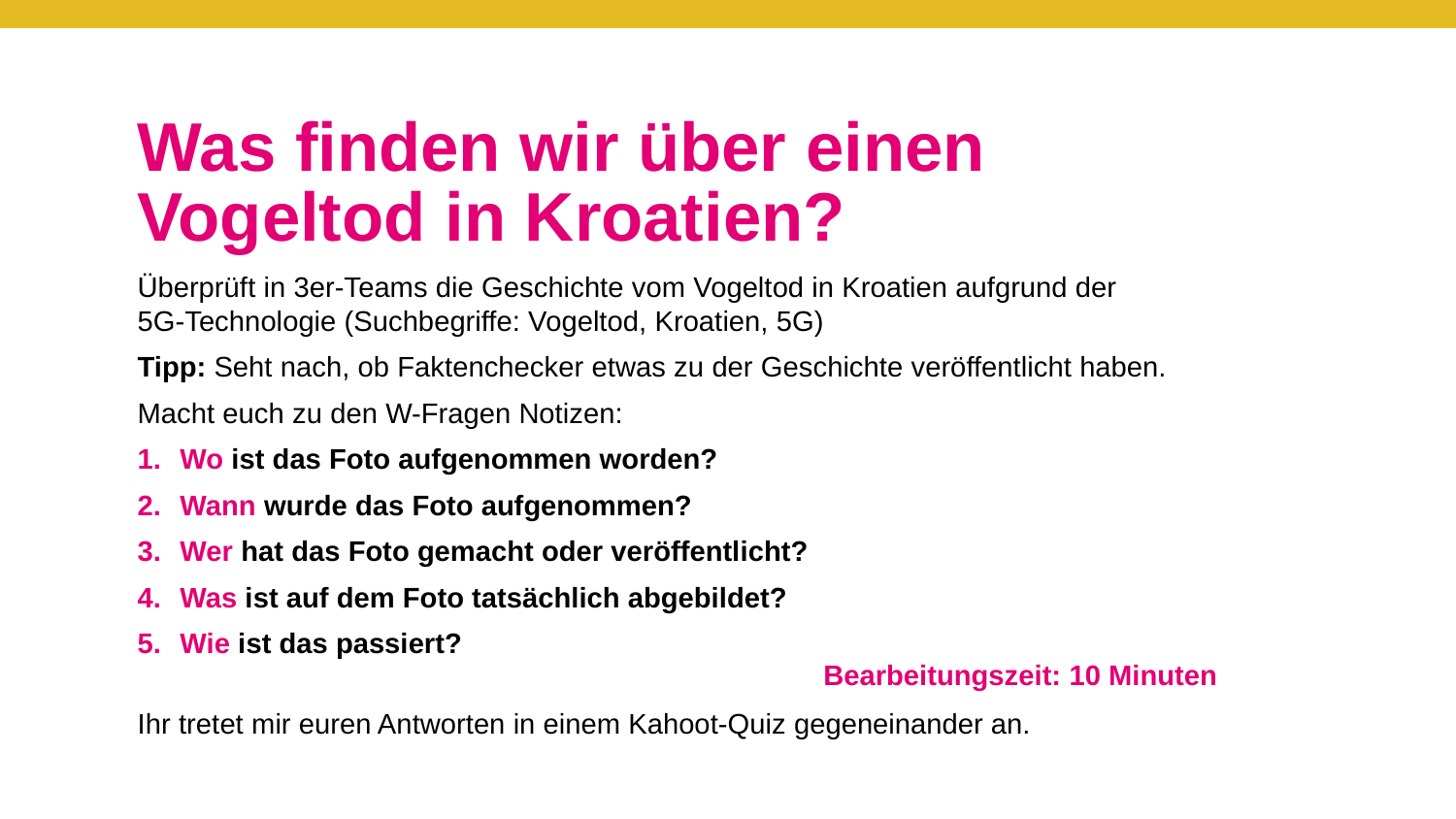

# Was finden wir über einen Vogeltod in Kroatien?
Überprüft in 3er-Teams die Geschichte vom Vogeltod in Kroatien aufgrund der
5G-Technologie (Suchbegriffe: Vogeltod, Kroatien, 5G)
Tipp: Seht nach, ob Faktenchecker etwas zu der Geschichte veröffentlicht haben.
Macht euch zu den W-Fragen Notizen:
Wo ist das Foto aufgenommen worden?
Wann wurde das Foto aufgenommen?
Wer hat das Foto gemacht oder veröffentlicht?
Was ist auf dem Foto tatsächlich abgebildet?
Wie ist das passiert?
Ihr tretet mir euren Antworten in einem Kahoot-Quiz gegeneinander an.

Bearbeitungszeit: 10 Minuten